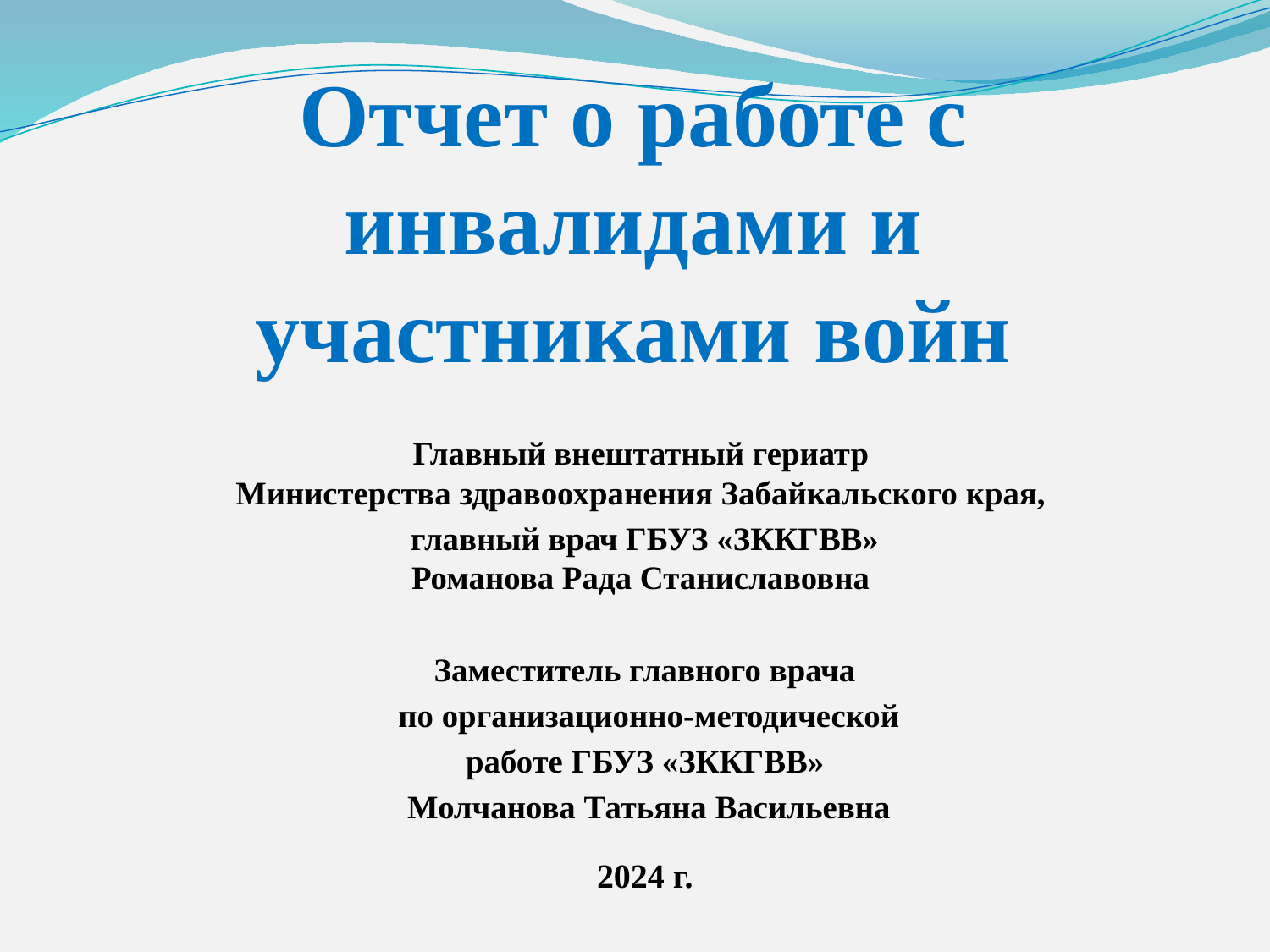

# Отчет о работе с инвалидами и участниками войн
Главный внештатный гериатр
Министерства здравоохранения Забайкальского края,
главный врач ГБУЗ «ЗККГВВ»
Романова Рада Станиславовна

Заместитель главного врача
 по организационно-методической
 работе ГБУЗ «ЗККГВВ»
 Молчанова Татьяна Васильевна

2024 г.